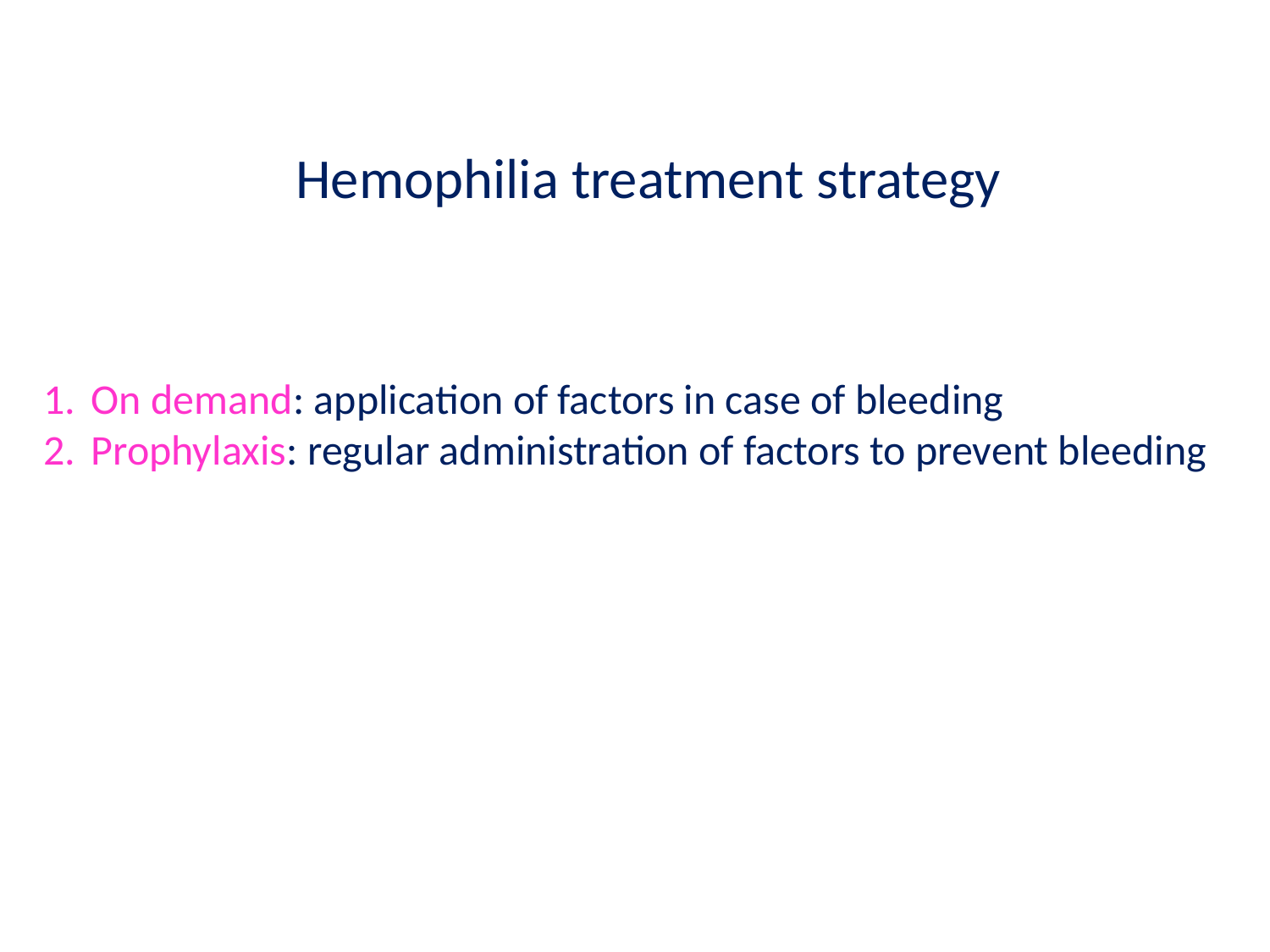

Hemophilia treatment strategy
On demand: application of factors in case of bleeding
Prophylaxis: regular administration of factors to prevent bleeding